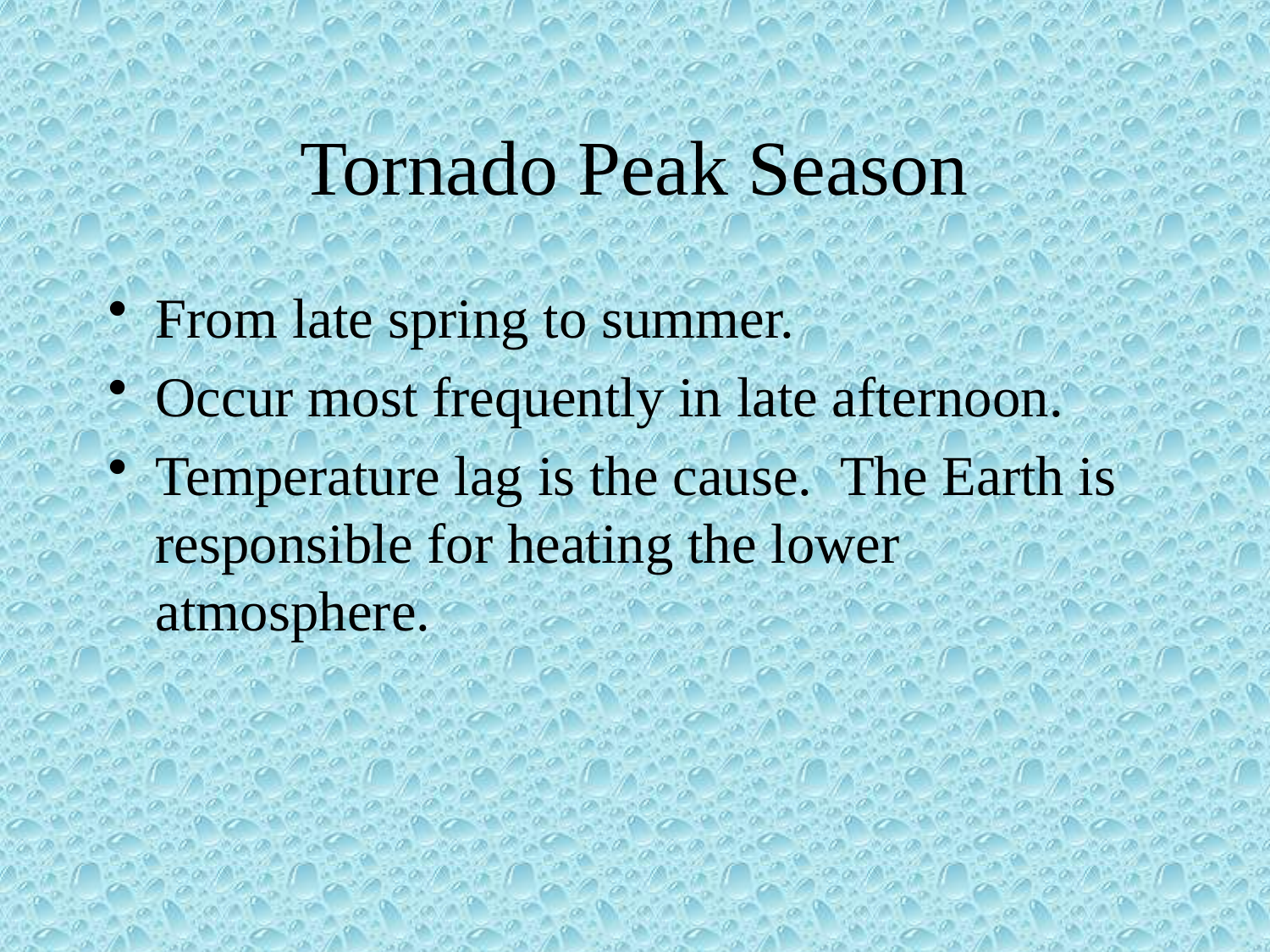

# Tornado Peak Season
From late spring to summer.
Occur most frequently in late afternoon.
Temperature lag is the cause.  The Earth is responsible for heating the lower atmosphere.